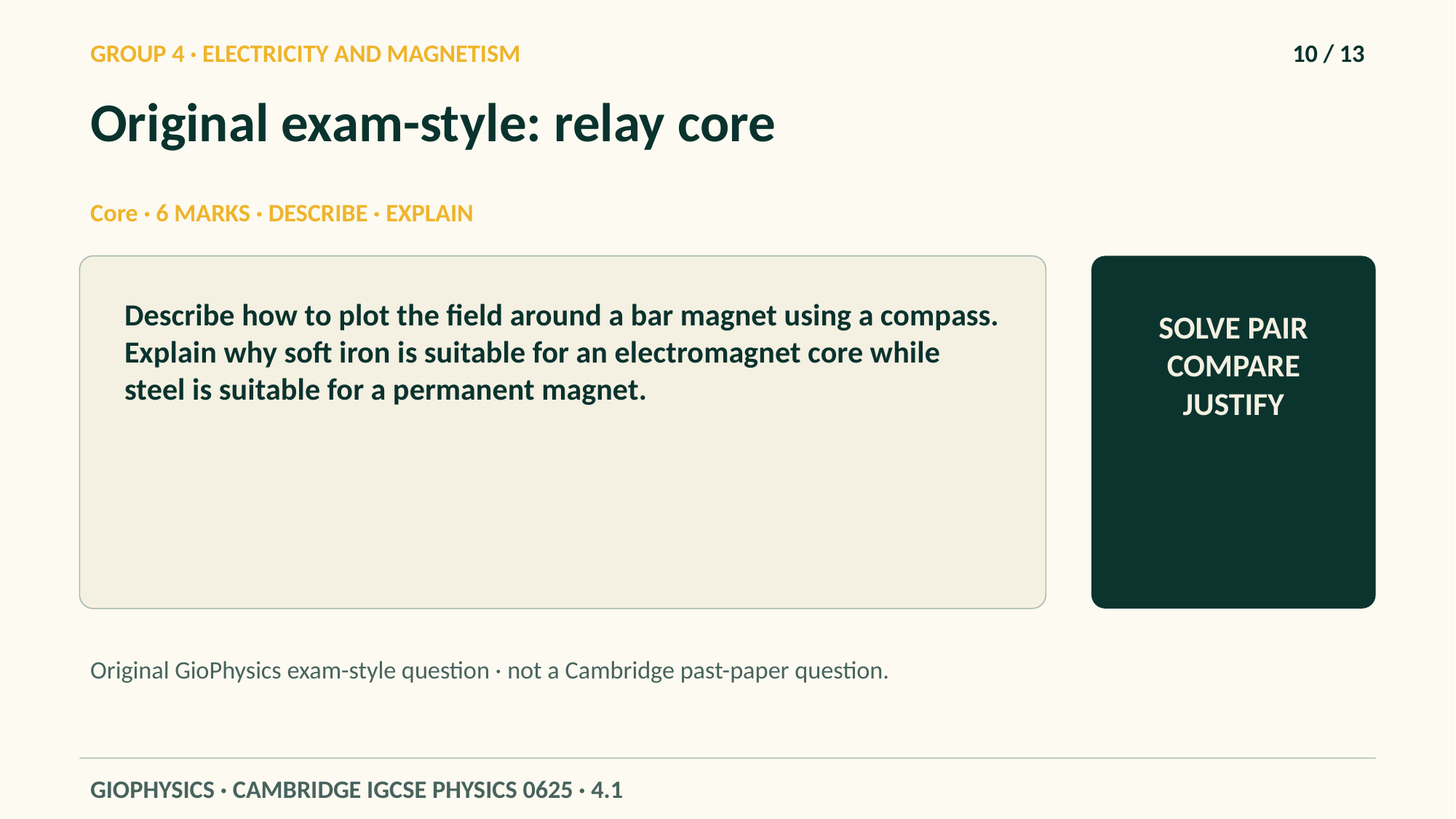

GROUP 4 · ELECTRICITY AND MAGNETISM
10 / 13
Original exam-style: relay core
Core · 6 MARKS · DESCRIBE · EXPLAIN

Describe how to plot the field around a bar magnet using a compass. Explain why soft iron is suitable for an electromagnet core while steel is suitable for a permanent magnet.
SOLVE PAIR COMPARE JUSTIFY
Original GioPhysics exam-style question · not a Cambridge past-paper question.

GIOPHYSICS · CAMBRIDGE IGCSE PHYSICS 0625 · 4.1